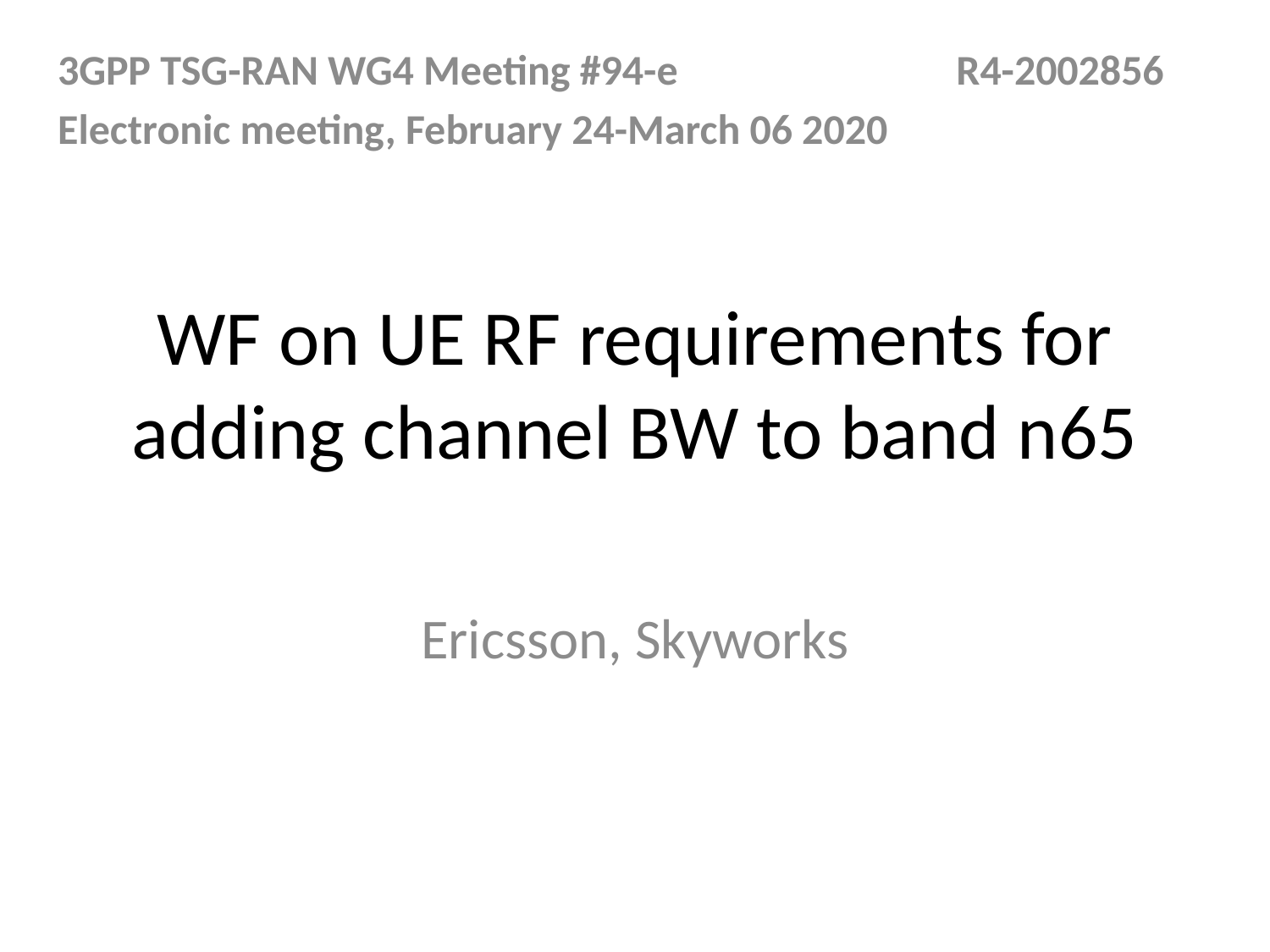

3GPP TSG-RAN WG4 Meeting #94-e           		 R4-2002856
Electronic meeting, February 24-March 06 2020

# WF on UE RF requirements for adding channel BW to band n65
Ericsson, Skyworks